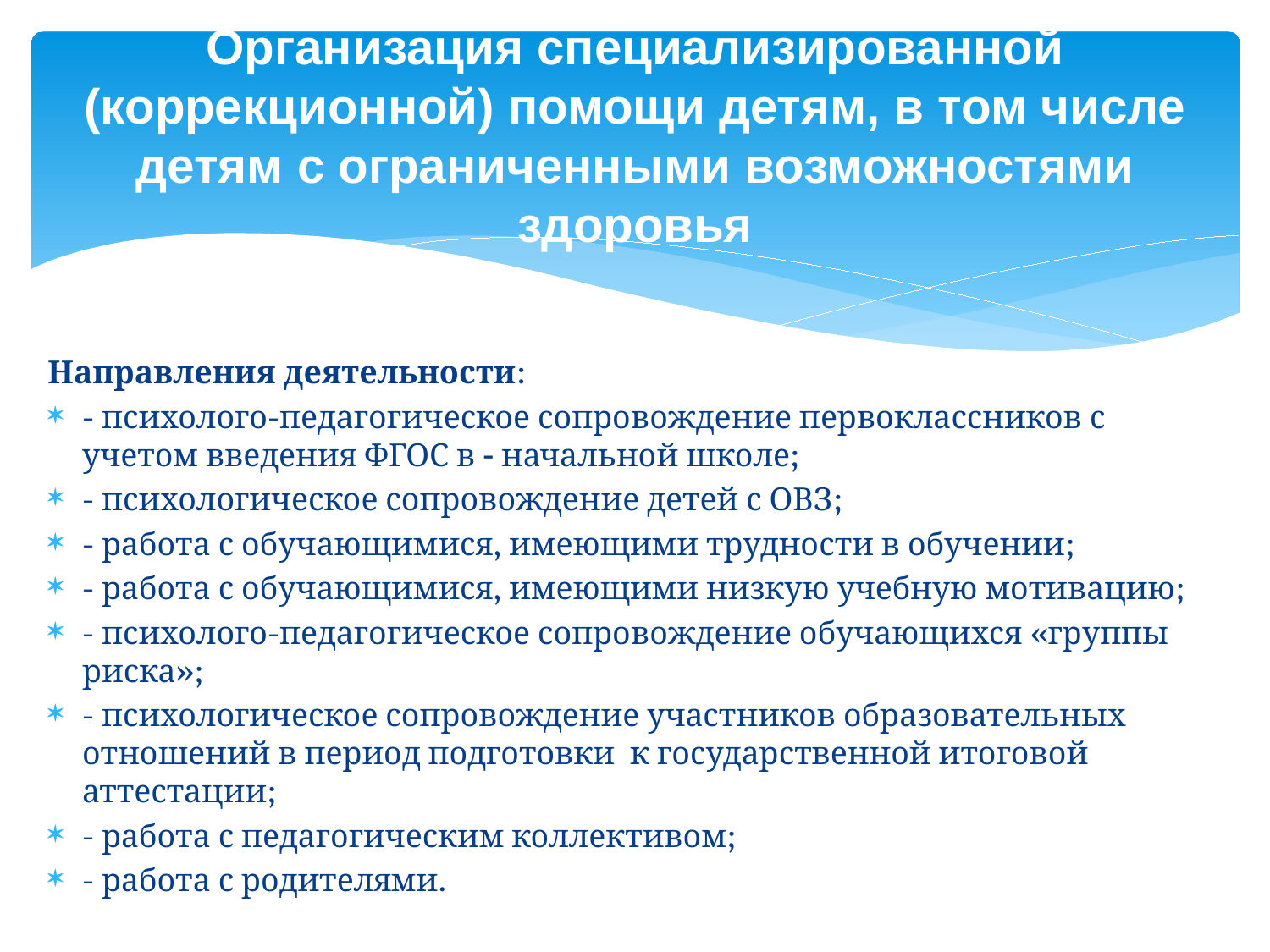

# Организация специализированной (коррекционной) помощи детям, в том числе детям с ограниченными возможностями здоровья
Направления деятельности:
- психолого-педагогическое сопровождение первоклассников с учетом введения ФГОС в − начальной школе;
- психологическое сопровождение детей с ОВЗ;
- работа с обучающимися, имеющими трудности в обучении;
- работа с обучающимися, имеющими низкую учебную мотивацию;
- психолого-педагогическое сопровождение обучающихся «группы риска»;
- психологическое сопровождение участников образовательных отношений в период подготовки  к государственной итоговой аттестации;
- работа с педагогическим коллективом;
- работа с родителями.